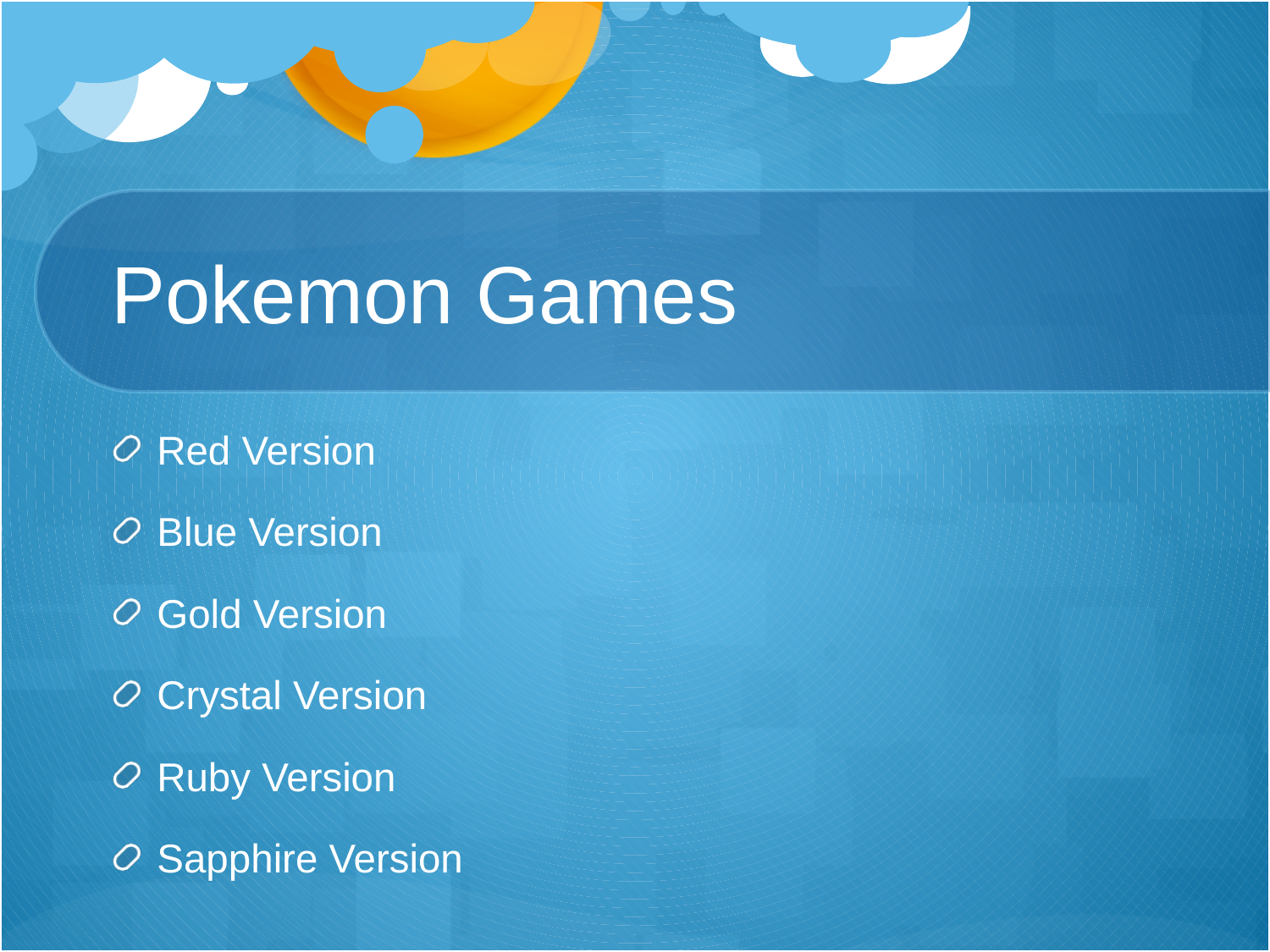

# Pokemon Games
Red Version
Blue Version
Gold Version
Crystal Version
Ruby Version
Sapphire Version